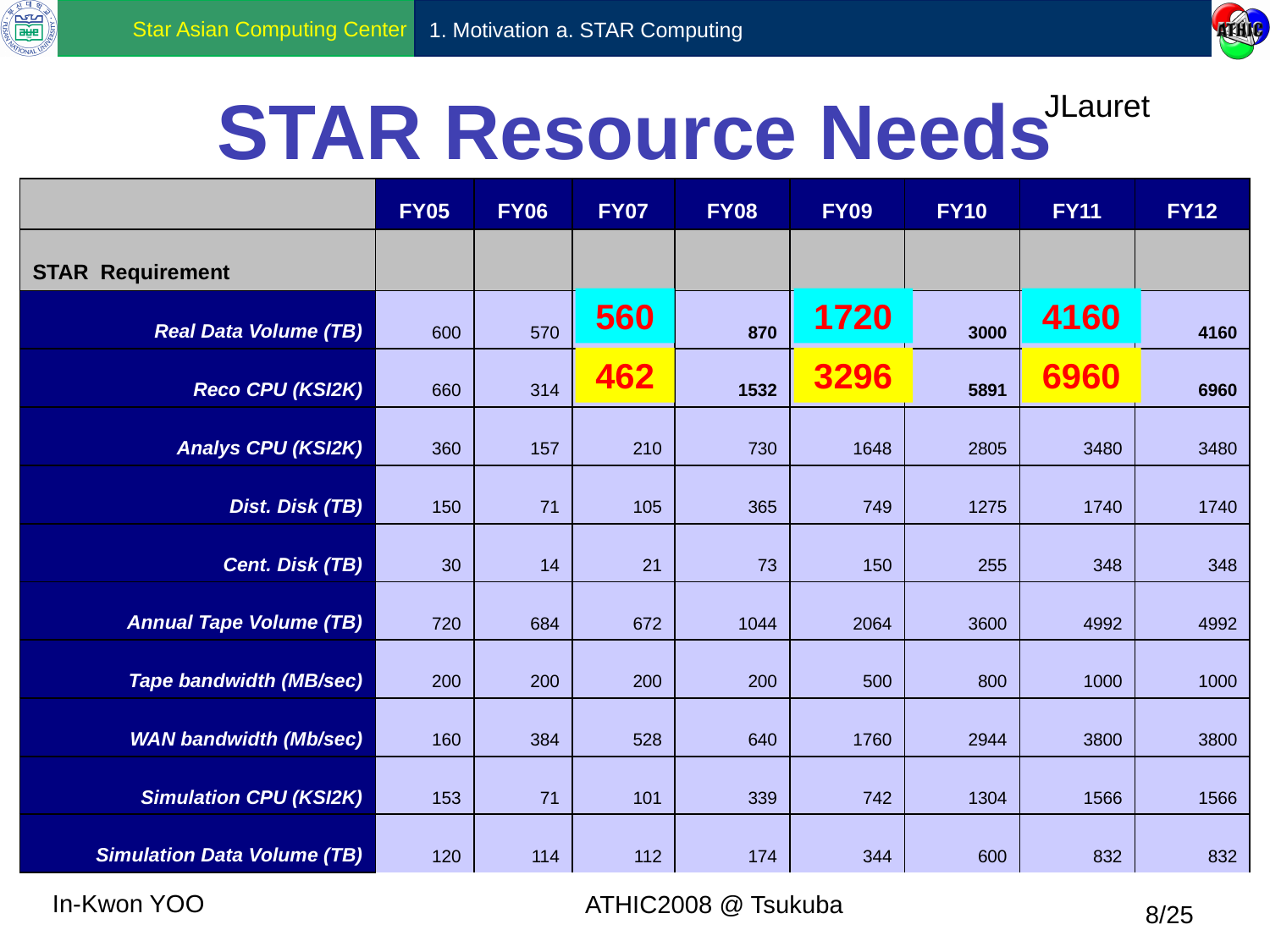

1. Motivation	a. STAR Computing
# STAR Resource Needs
JLauret
|  | FY05 | FY06 | FY07 | FY08 | FY09 | FY10 | FY11 | FY12 |
| --- | --- | --- | --- | --- | --- | --- | --- | --- |
| STAR Requirement |  |  |  |  |  |  |  |  |
| Real Data Volume (TB) | 600 | 570 | 560 | 870 | 1720 | 3000 | 4160 | 4160 |
| Reco CPU (KSI2K) | 660 | 314 | 462 | 1532 | 3296 | 5891 | 6960 | 6960 |
| Analys CPU (KSI2K) | 360 | 157 | 210 | 730 | 1648 | 2805 | 3480 | 3480 |
| Dist. Disk (TB) | 150 | 71 | 105 | 365 | 749 | 1275 | 1740 | 1740 |
| Cent. Disk (TB) | 30 | 14 | 21 | 73 | 150 | 255 | 348 | 348 |
| Annual Tape Volume (TB) | 720 | 684 | 672 | 1044 | 2064 | 3600 | 4992 | 4992 |
| Tape bandwidth (MB/sec) | 200 | 200 | 200 | 200 | 500 | 800 | 1000 | 1000 |
| WAN bandwidth (Mb/sec) | 160 | 384 | 528 | 640 | 1760 | 2944 | 3800 | 3800 |
| Simulation CPU (KSI2K) | 153 | 71 | 101 | 339 | 742 | 1304 | 1566 | 1566 |
| Simulation Data Volume (TB) | 120 | 114 | 112 | 174 | 344 | 600 | 832 | 832 |
560
1720
4160
462
3296
6960
In-Kwon YOO
ATHIC2008 @ Tsukuba
8/25